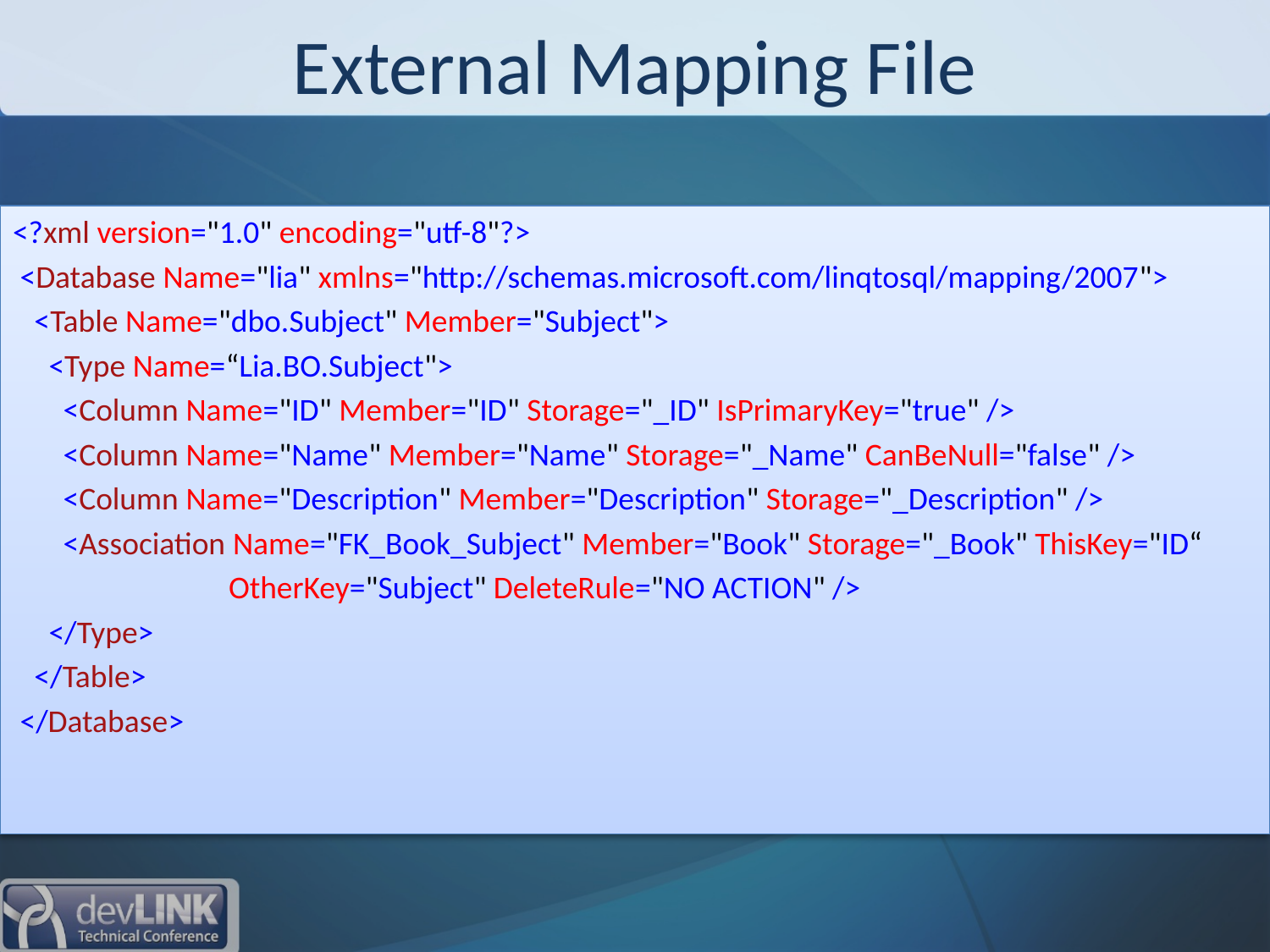

# External Mapping File
<?xml version="1.0" encoding="utf-8"?>
 <Database Name="lia" xmlns="http://schemas.microsoft.com/linqtosql/mapping/2007">
   <Table Name="dbo.Subject" Member="Subject">
     <Type Name=“Lia.BO.Subject">
       <Column Name="ID" Member="ID" Storage="_ID" IsPrimaryKey="true" />
       <Column Name="Name" Member="Name" Storage="_Name" CanBeNull="false" />
       <Column Name="Description" Member="Description" Storage="_Description" />
       <Association Name="FK_Book_Subject" Member="Book" Storage="_Book" ThisKey="ID“
                              OtherKey="Subject" DeleteRule="NO ACTION" />
     </Type>
   </Table>
 </Database>